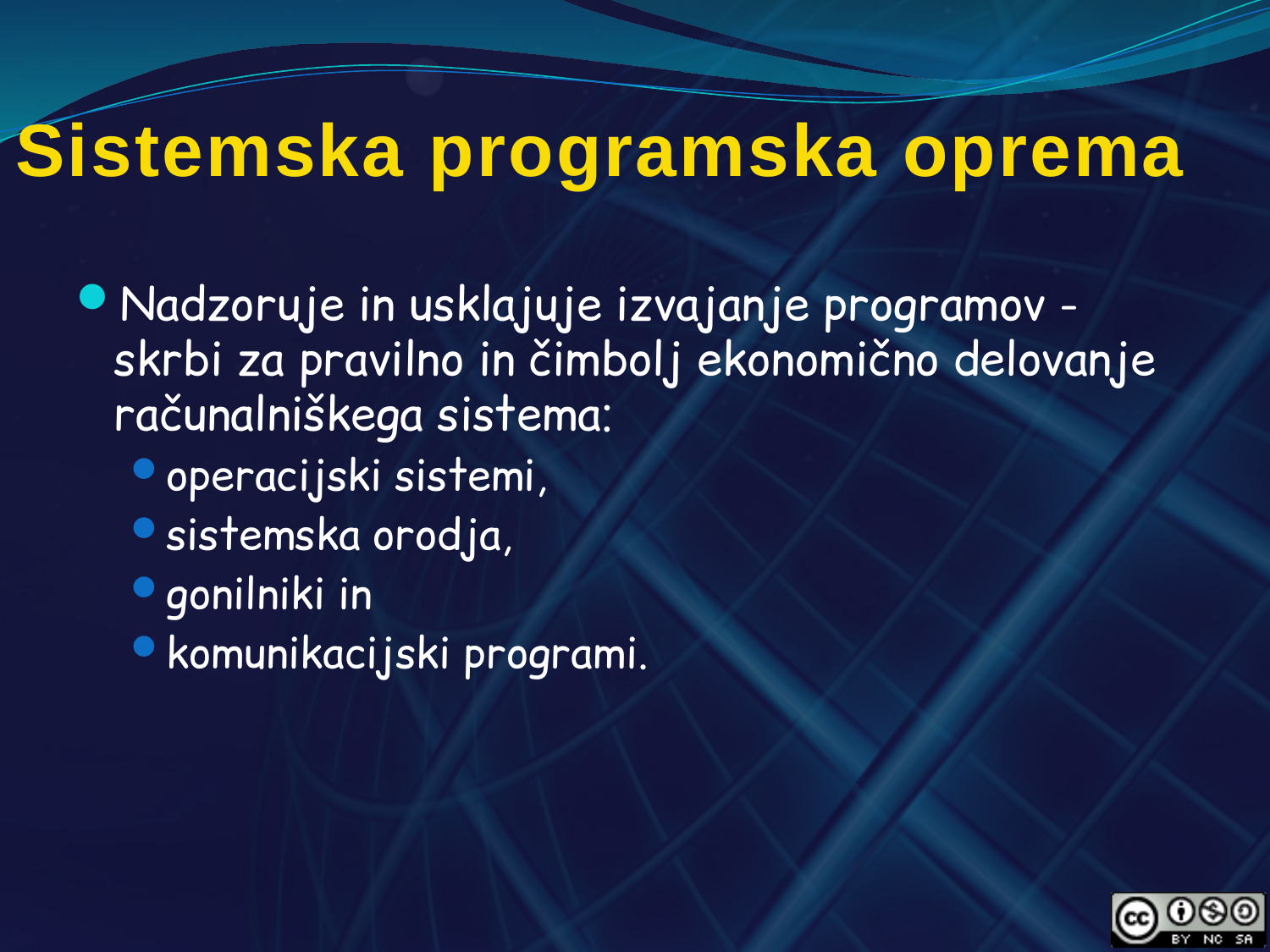

# Sistemska programska oprema
Nadzoruje in usklajuje izvajanje programov - skrbi za pravilno in čimbolj ekonomično delovanje računalniškega sistema:
operacijski sistemi,
sistemska orodja,
gonilniki in
komunikacijski programi.